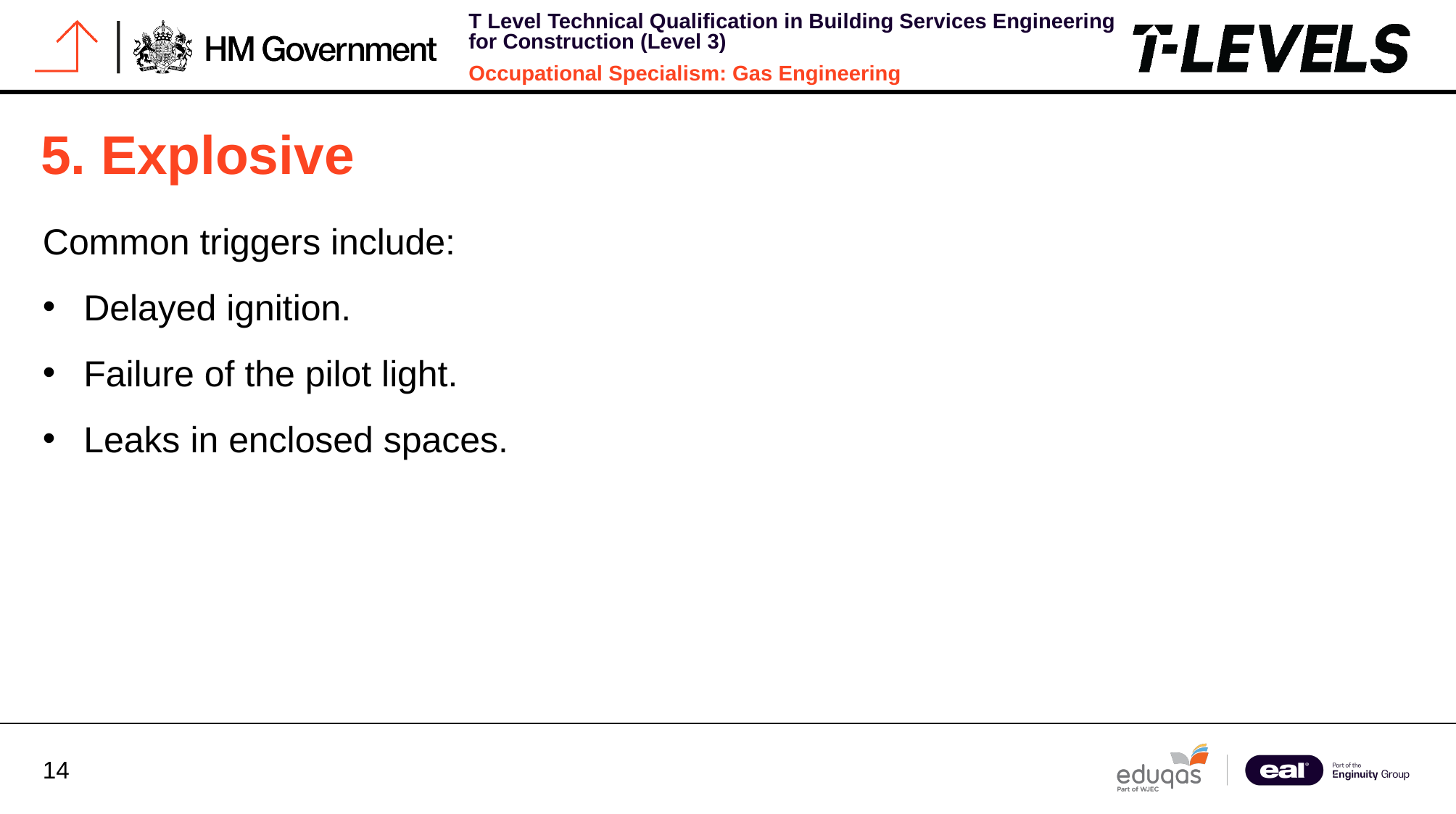

# 5. Explosive
Common triggers include:
Delayed ignition.
Failure of the pilot light.
Leaks in enclosed spaces.